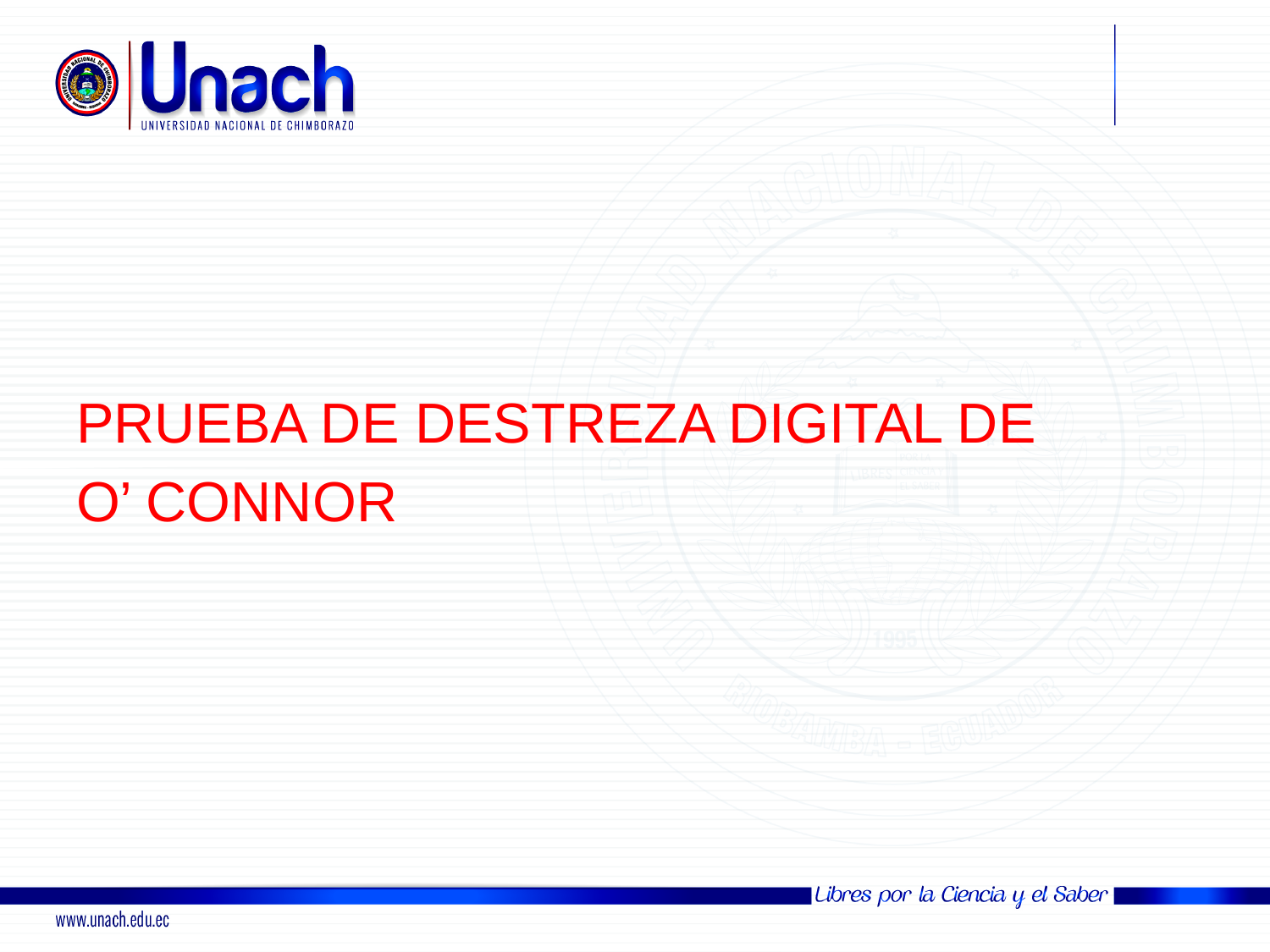

#

PRUEBA DE DESTREZA DIGITAL DE
O’ CONNOR